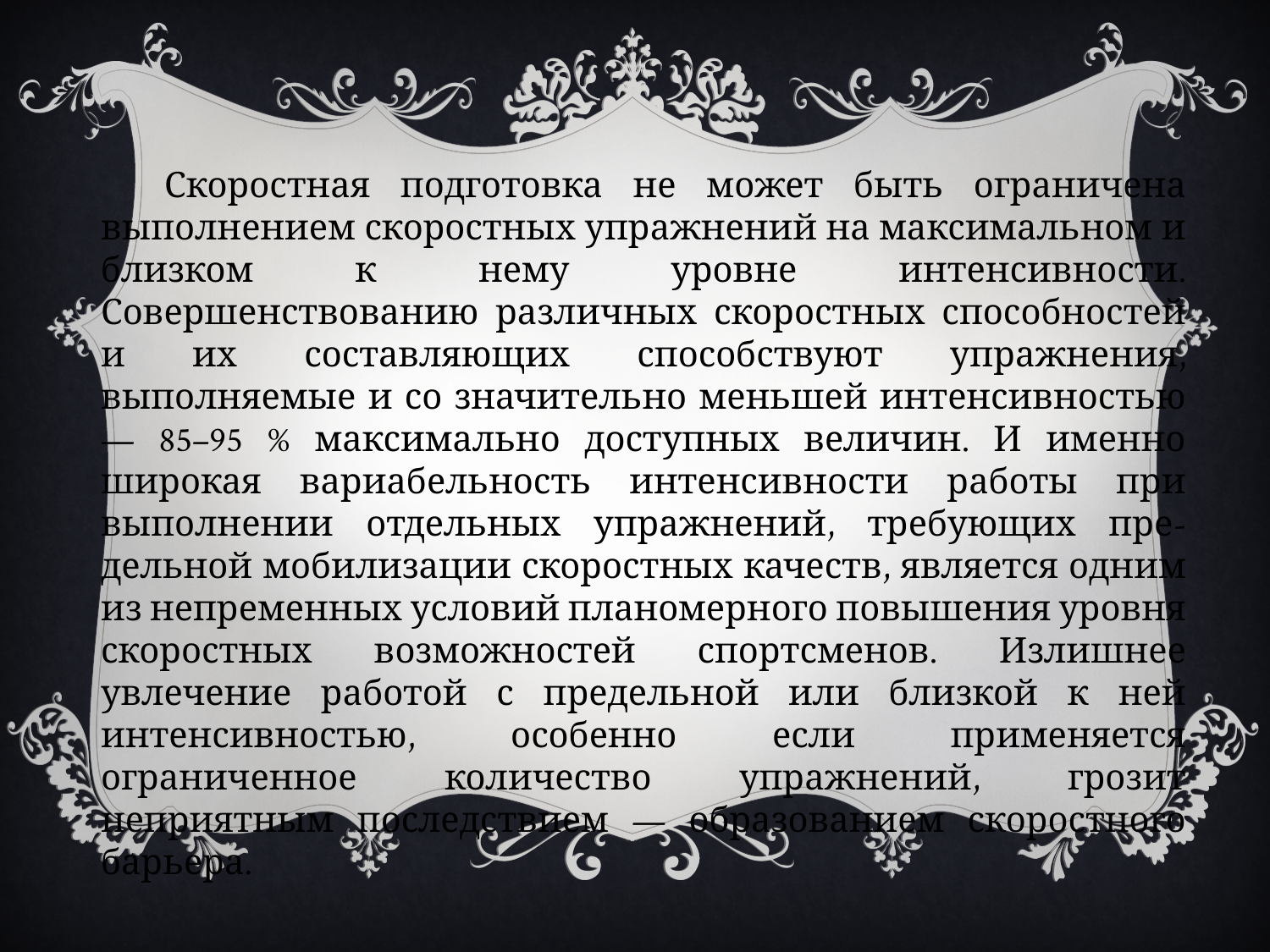

Скоростная подготовка не может быть ограничена выполнением скоростных упражнений на максимальном и близком к нему уровне интенсивности. Совершенствованию различных скоростных способностей и их составляющих способствуют упражнения, выполняемые и со значительно меньшей интенсивностью — 85–95 % максимально доступных величин. И именно широкая вариабельность интенсивности работы при выполнении отдельных упражнений, требующих пре-дельной мобилизации скоростных качеств, является одним из непременных условий планомерного повышения уровня скоростных возможностей спортсменов. Излишнее увлечение работой с предельной или близкой к ней интенсивностью, особенно если применяется ограниченное количество упражнений, грозит неприятным последствием — образованием скоростного барьера.